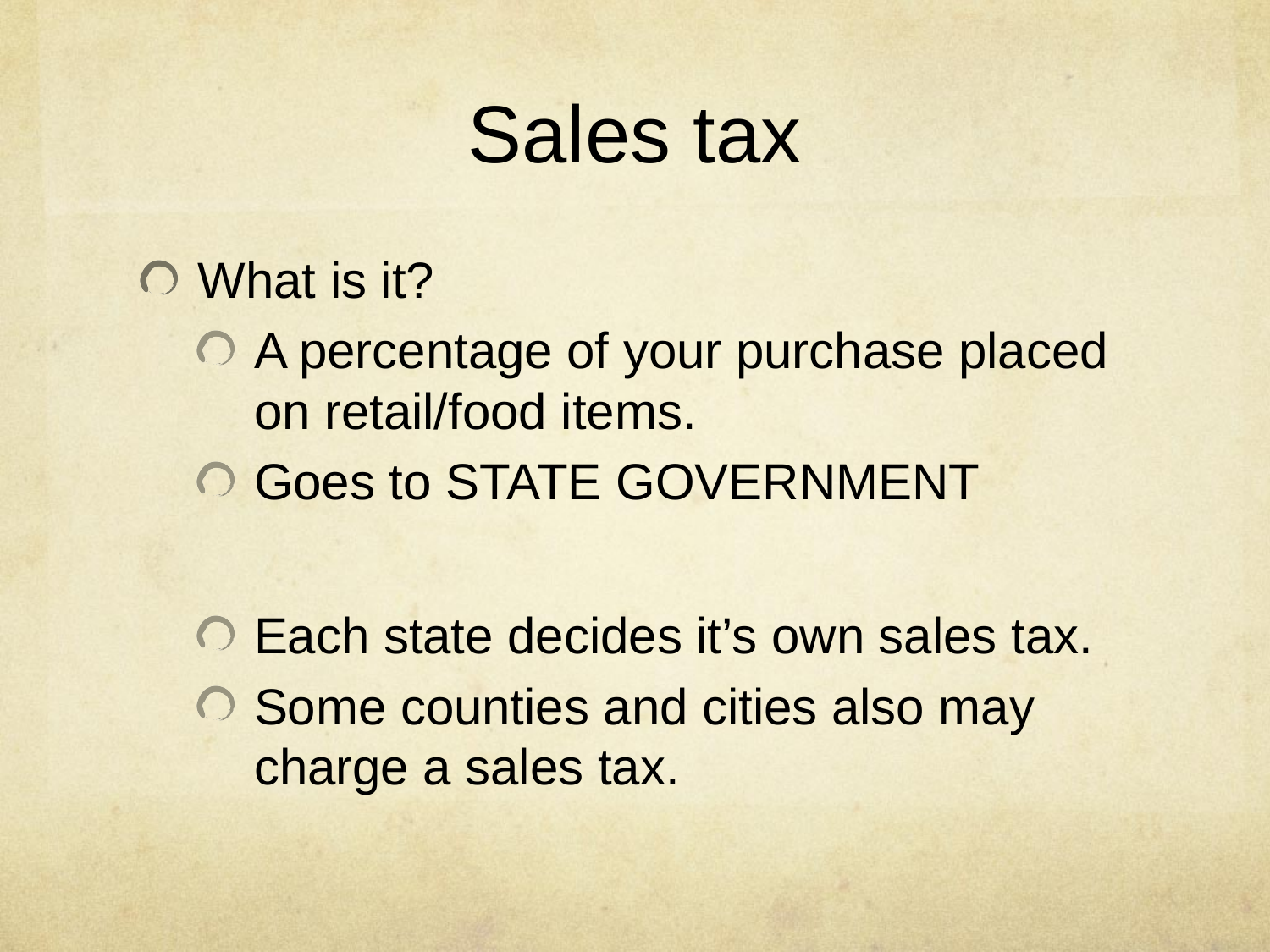

# Sales tax
What is it?
A percentage of your purchase placed on retail/food items.
Goes to STATE GOVERNMENT

Each state decides it’s own sales tax.
Some counties and cities also may charge a sales tax.